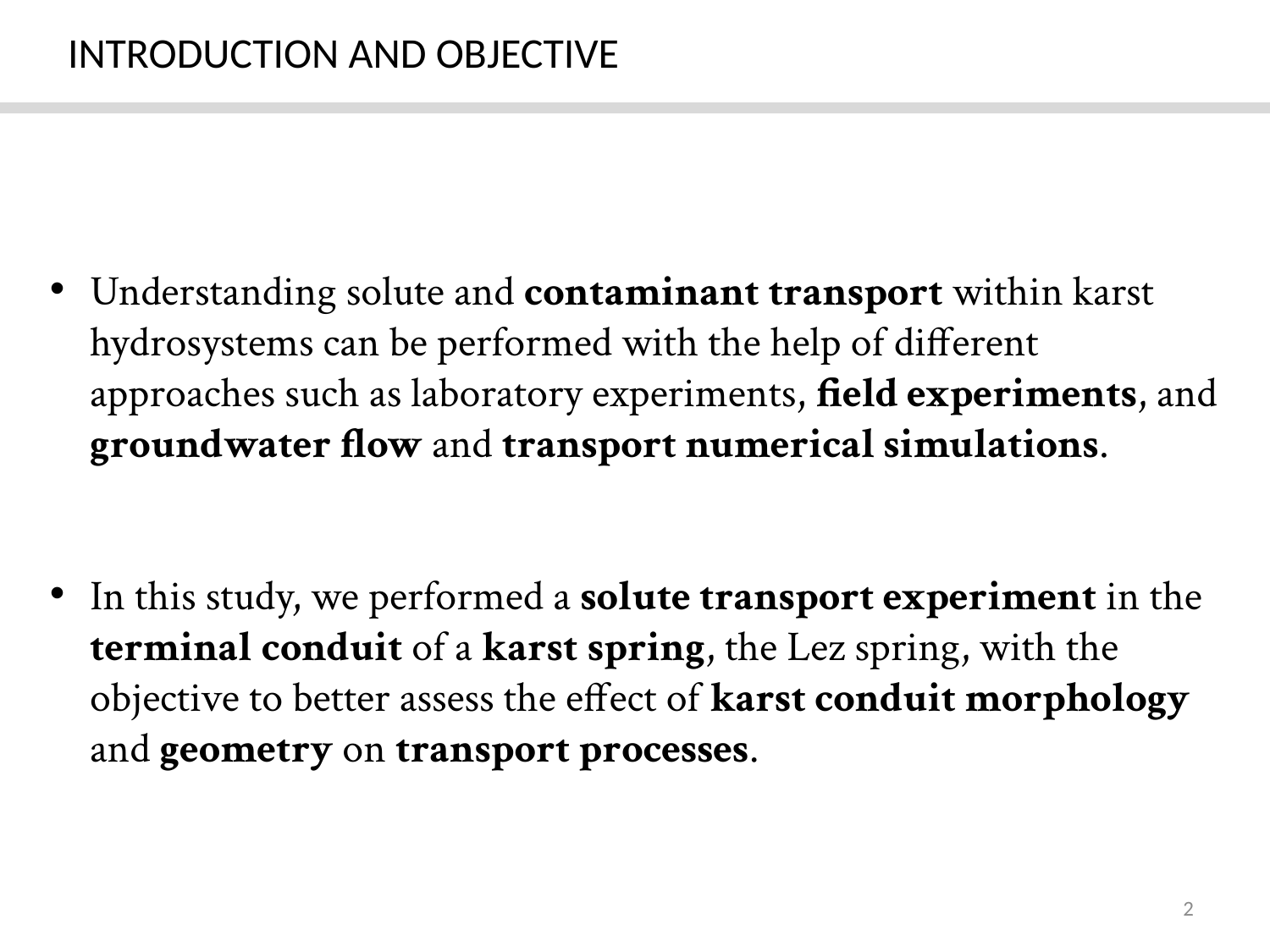

INTRODUCTION AND OBJECTIVE
Understanding solute and contaminant transport within karst hydrosystems can be performed with the help of different approaches such as laboratory experiments, field experiments, and groundwater flow and transport numerical simulations.

In this study, we performed a solute transport experiment in the terminal conduit of a karst spring, the Lez spring, with the objective to better assess the effect of karst conduit morphology and geometry on transport processes.
2